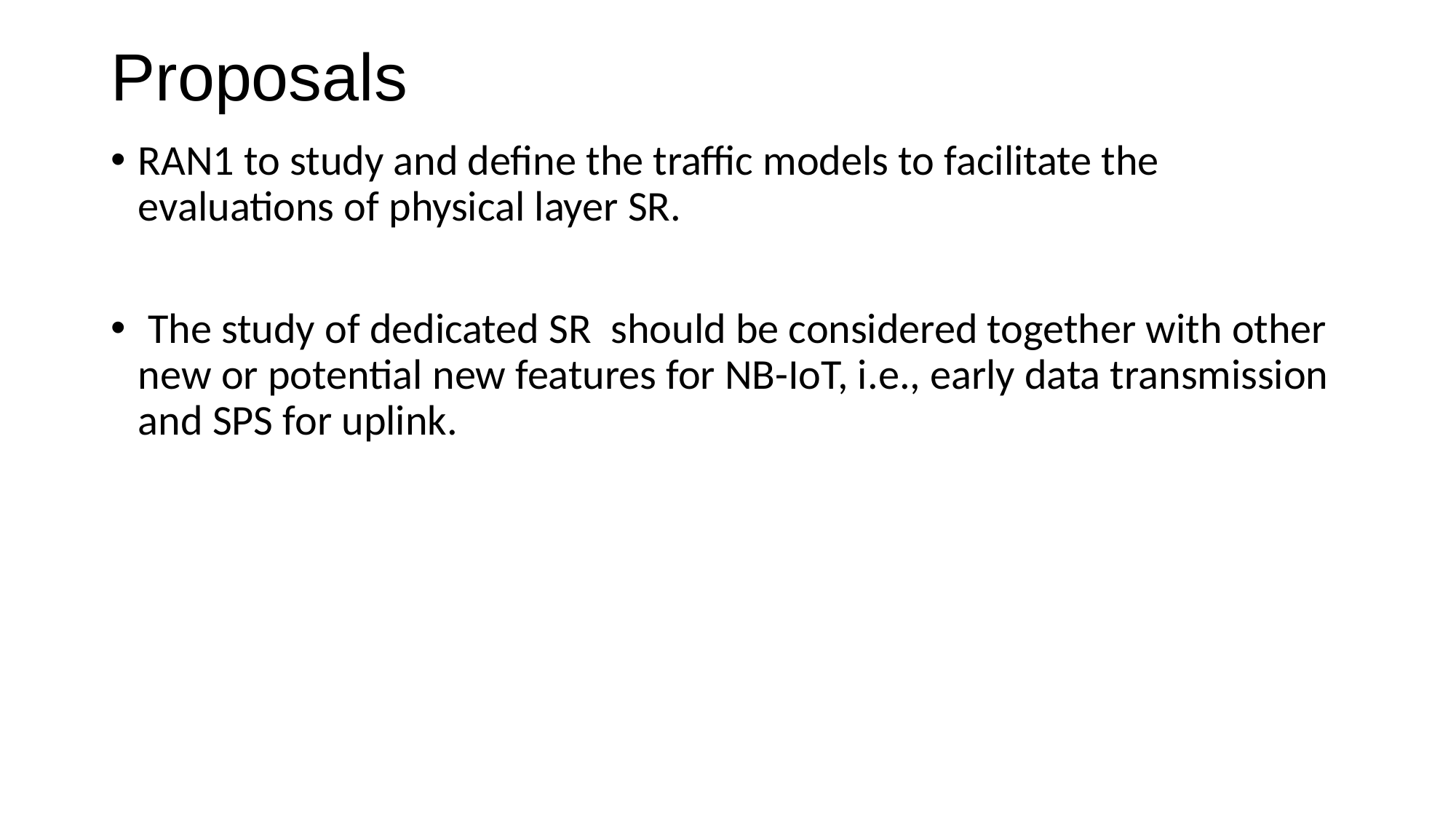

# Proposals
RAN1 to study and define the traffic models to facilitate the evaluations of physical layer SR.

 The study of dedicated SR  should be considered together with other new or potential new features for NB-IoT, i.e., early data transmission and SPS for uplink.